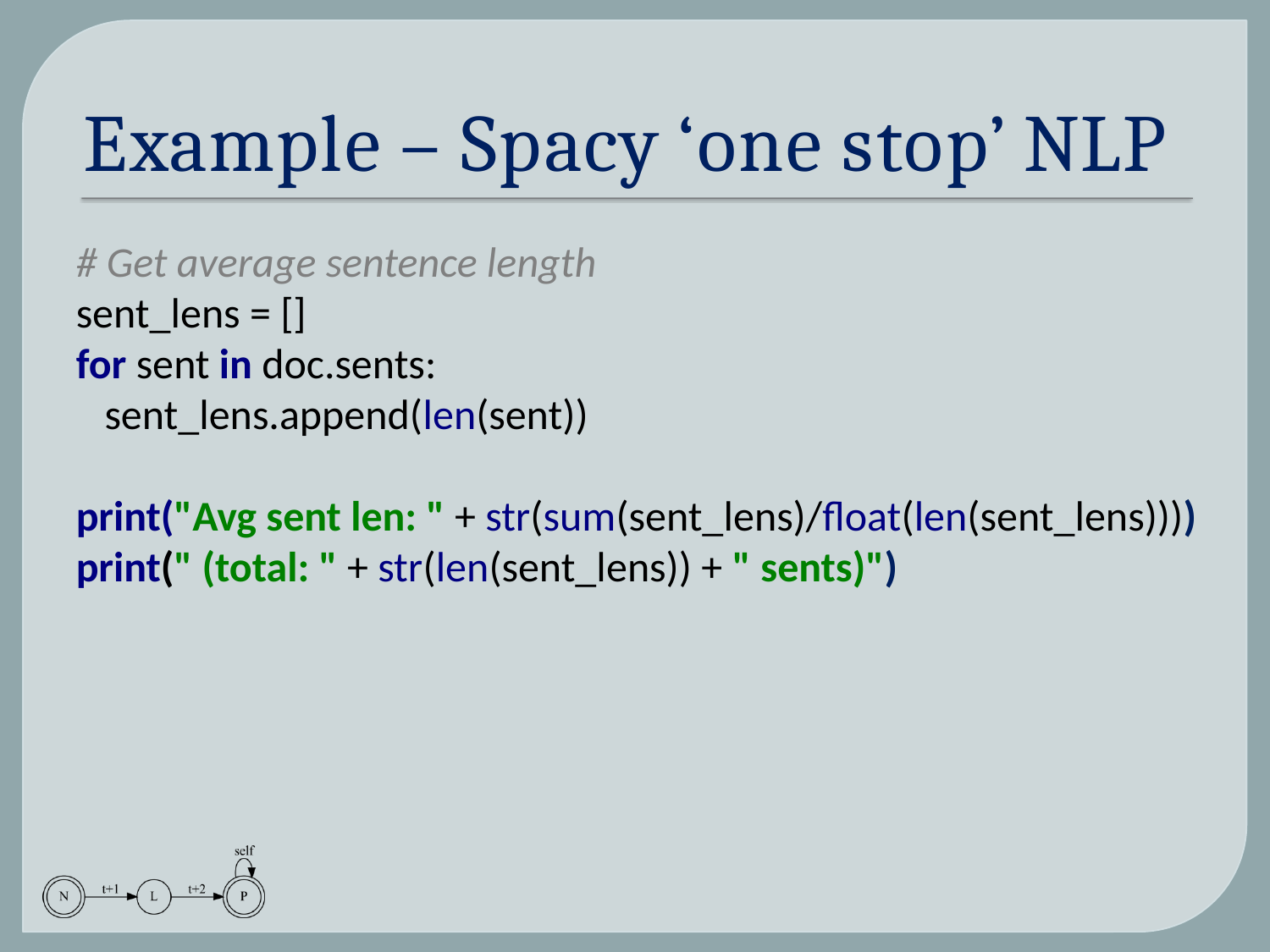

# Example – Spacy ‘one stop’ NLP
# Get average sentence length sent_lens = [] for sent in doc.sents: sent_lens.append(len(sent))
print("Avg sent len: " + str(sum(sent_lens)/float(len(sent_lens))))
print(" (total: " + str(len(sent_lens)) + " sents)")